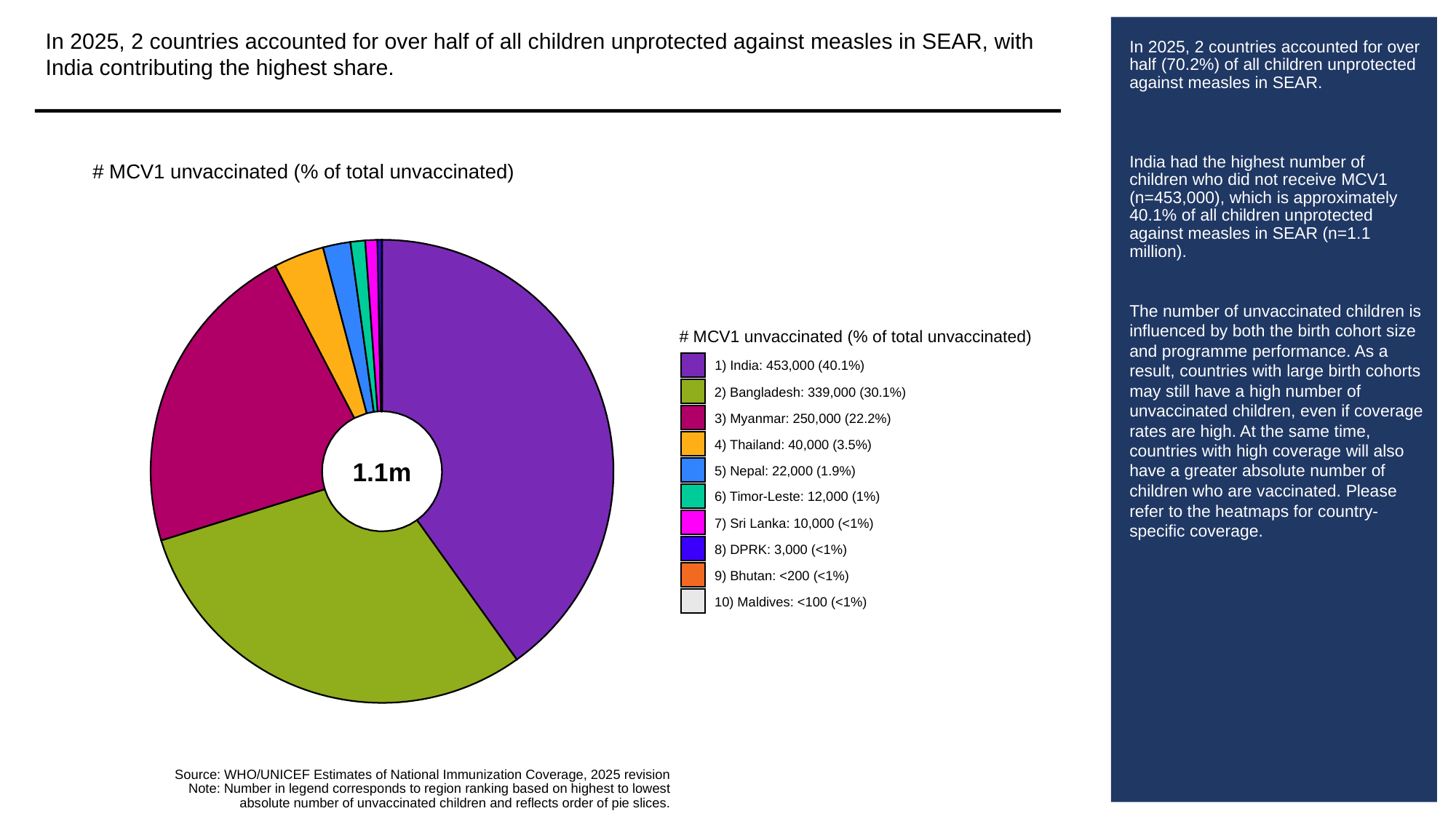

In 2025, 2 countries accounted for over half of all children unprotected against measles in SEAR, with India contributing the highest share.
# In 2025, 2 countries accounted for over half (70.2%) of all children unprotected against measles in SEAR.

India had the highest number of children who did not receive MCV1 (n=453,000), which is approximately 40.1% of all children unprotected against measles in SEAR (n=1.1 million).

The number of unvaccinated children is influenced by both the birth cohort size and programme performance. As a result, countries with large birth cohorts may still have a high number of unvaccinated children, even if coverage rates are high. At the same time, countries with high coverage will also have a greater absolute number of children who are vaccinated. Please refer to the heatmaps for country-specific coverage.

# MCV1 unvaccinated (% of total unvaccinated)

# MCV1 unvaccinated (% of total unvaccinated)

1) India: 453,000 (40.1%)

2) Bangladesh: 339,000 (30.1%)

3) Myanmar: 250,000 (22.2%)

4) Thailand: 40,000 (3.5%)

1.1m
5) Nepal: 22,000 (1.9%)

6) Timor-Leste: 12,000 (1%)

7) Sri Lanka: 10,000 (<1%)

8) DPRK: 3,000 (<1%)

9) Bhutan: <200 (<1%)

10) Maldives: <100 (<1%)
Source: WHO/UNICEF Estimates of National Immunization Coverage, 2025 revision
Note: Number in legend corresponds to region ranking based on highest to lowest
absolute number of unvaccinated children and reflects order of pie slices.